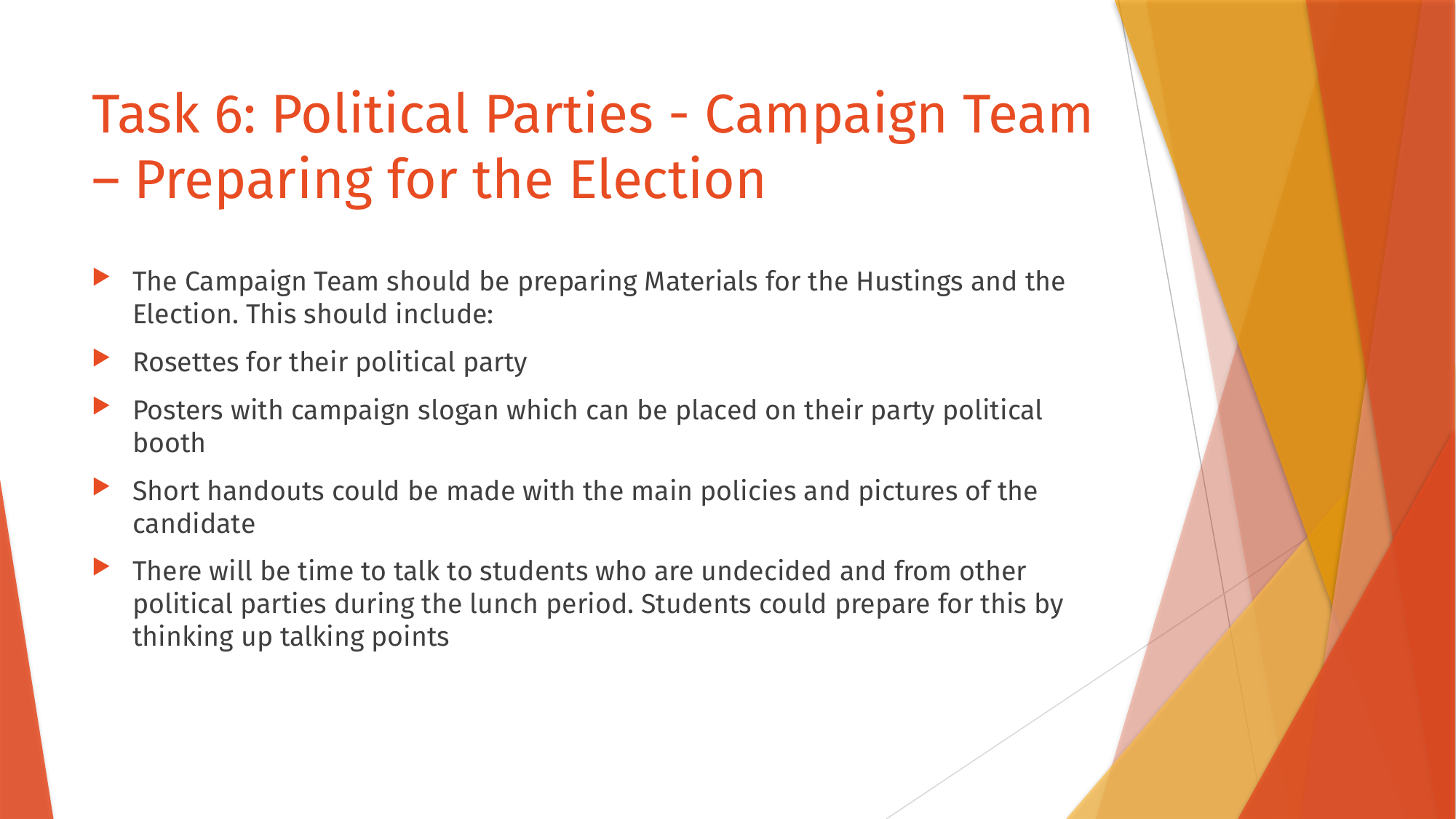

# Task 6: Political Parties - Campaign Team – Preparing for the Election
The Campaign Team should be preparing Materials for the Hustings and the Election. This should include:
Rosettes for their political party
Posters with campaign slogan which can be placed on their party political booth
Short handouts could be made with the main policies and pictures of the candidate
There will be time to talk to students who are undecided and from other political parties during the lunch period. Students could prepare for this by thinking up talking points